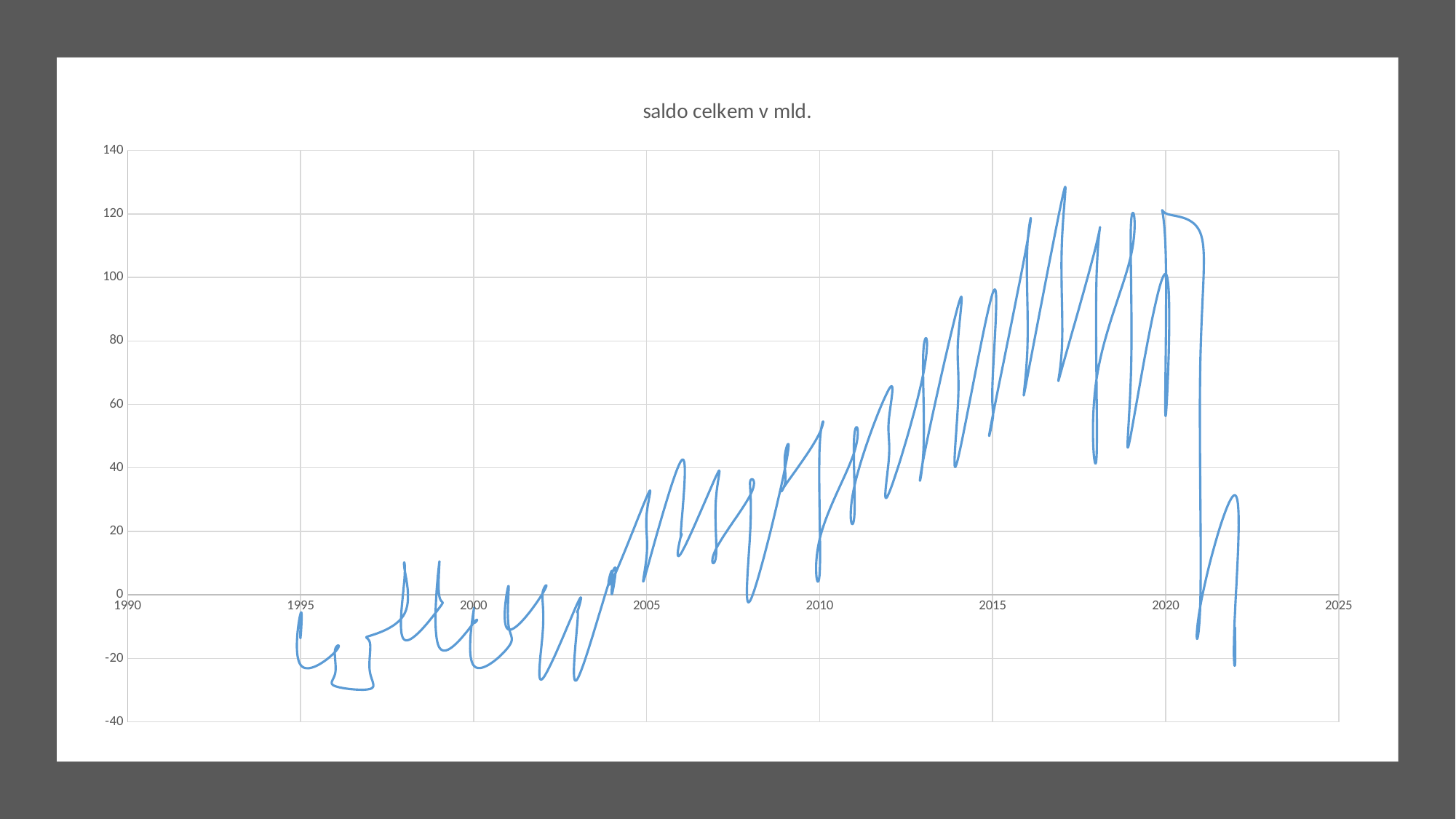

### Chart:

| Category | saldo celkem v mld. |
|---|---|